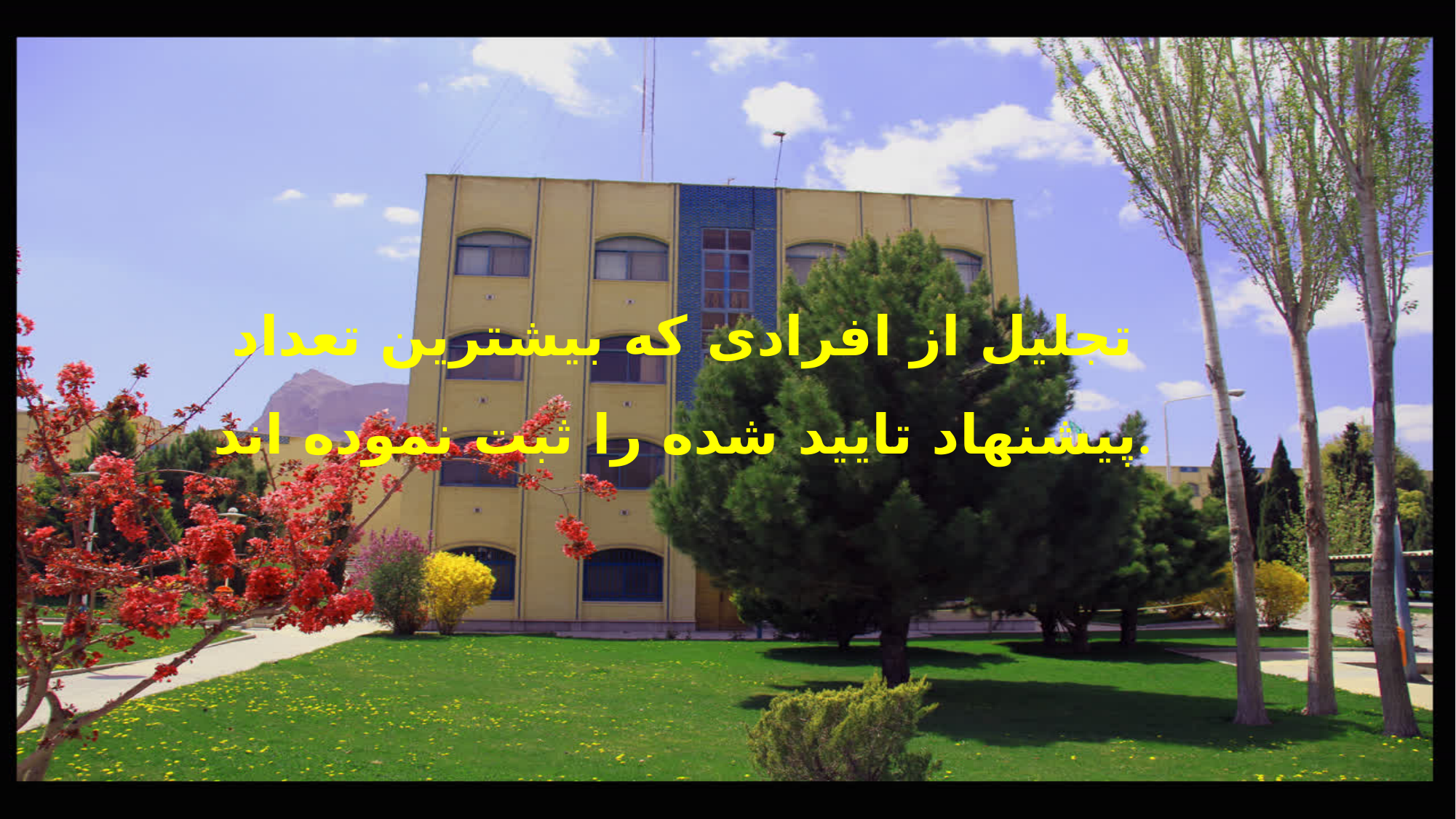

تجلیل از افرادی که بیشترین تعداد پیشنهاد تایید شده را ثبت نموده اند.